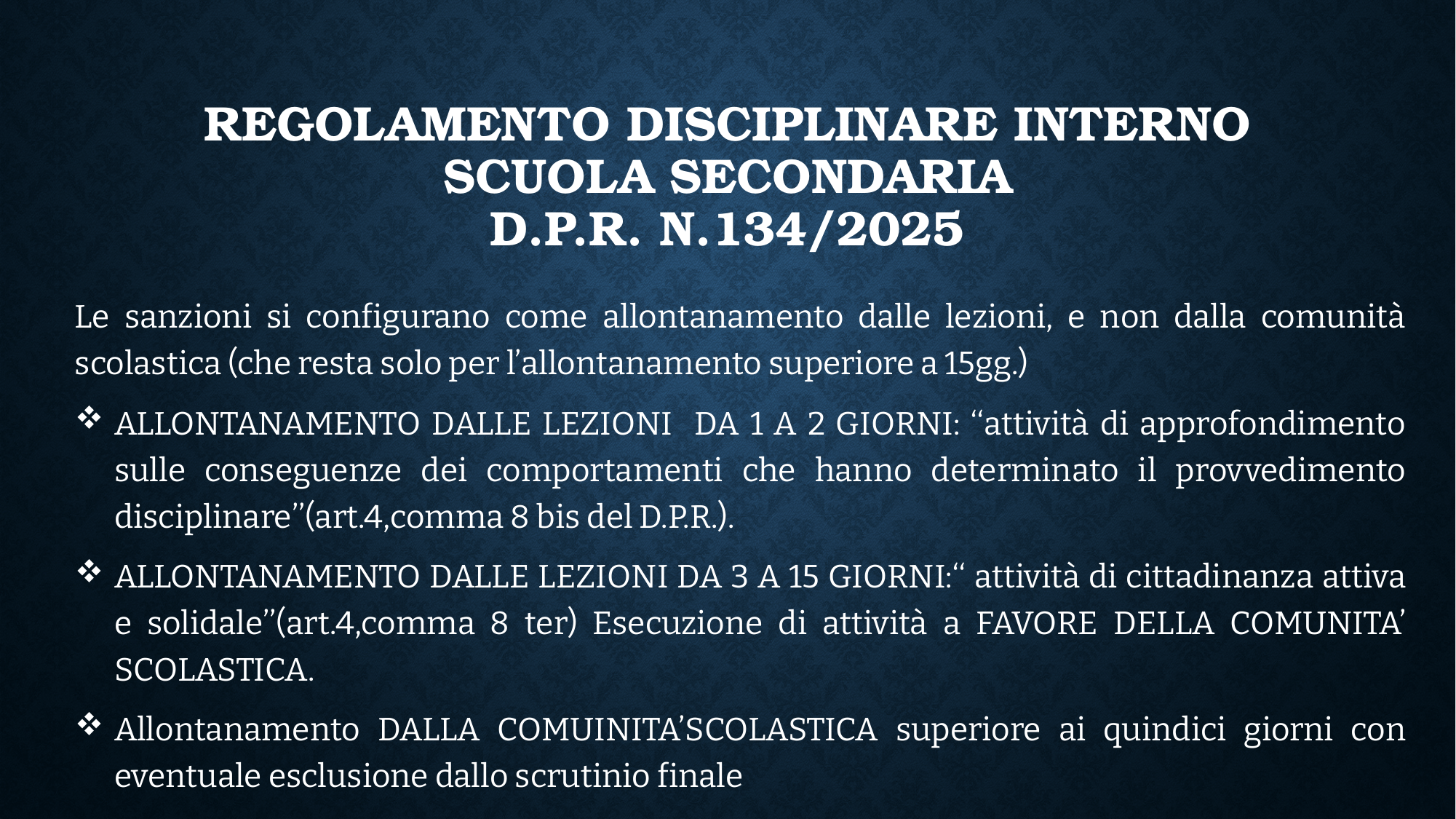

# Regolamento Disciplinare interno scuola secondaria D.P.R. n.134/2025
Le sanzioni si configurano come allontanamento dalle lezioni, e non dalla comunità scolastica (che resta solo per l’allontanamento superiore a 15gg.)
ALLONTANAMENTO DALLE LEZIONI  DA 1 A 2 GIORNI: ‘‘attività di approfondimento sulle conseguenze dei comportamenti che hanno determinato il provvedimento disciplinare’’(art.4,comma 8 bis del D.P.R.).
ALLONTANAMENTO DALLE LEZIONI DA 3 A 15 GIORNI:‘‘ attività di cittadinanza attiva e solidale’’(art.4,comma 8 ter) Esecuzione di attività a FAVORE DELLA COMUNITA’ SCOLASTICA.
Allontanamento DALLA COMUINITA’SCOLASTICA superiore ai quindici giorni con eventuale esclusione dallo scrutinio finale